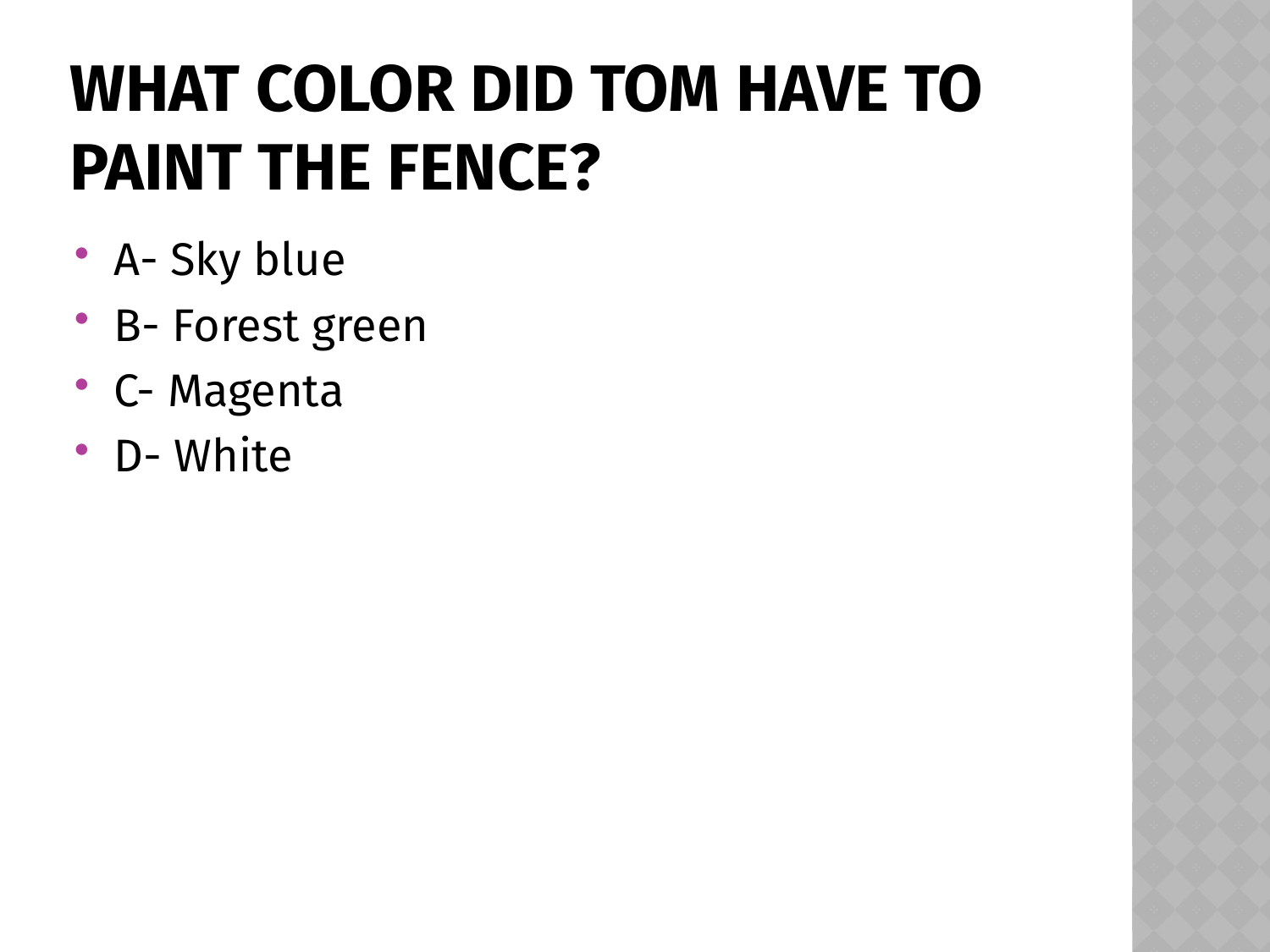

# What color did Tom have to paint the fence?
A- Sky blue
B- Forest green
C- Magenta
D- White